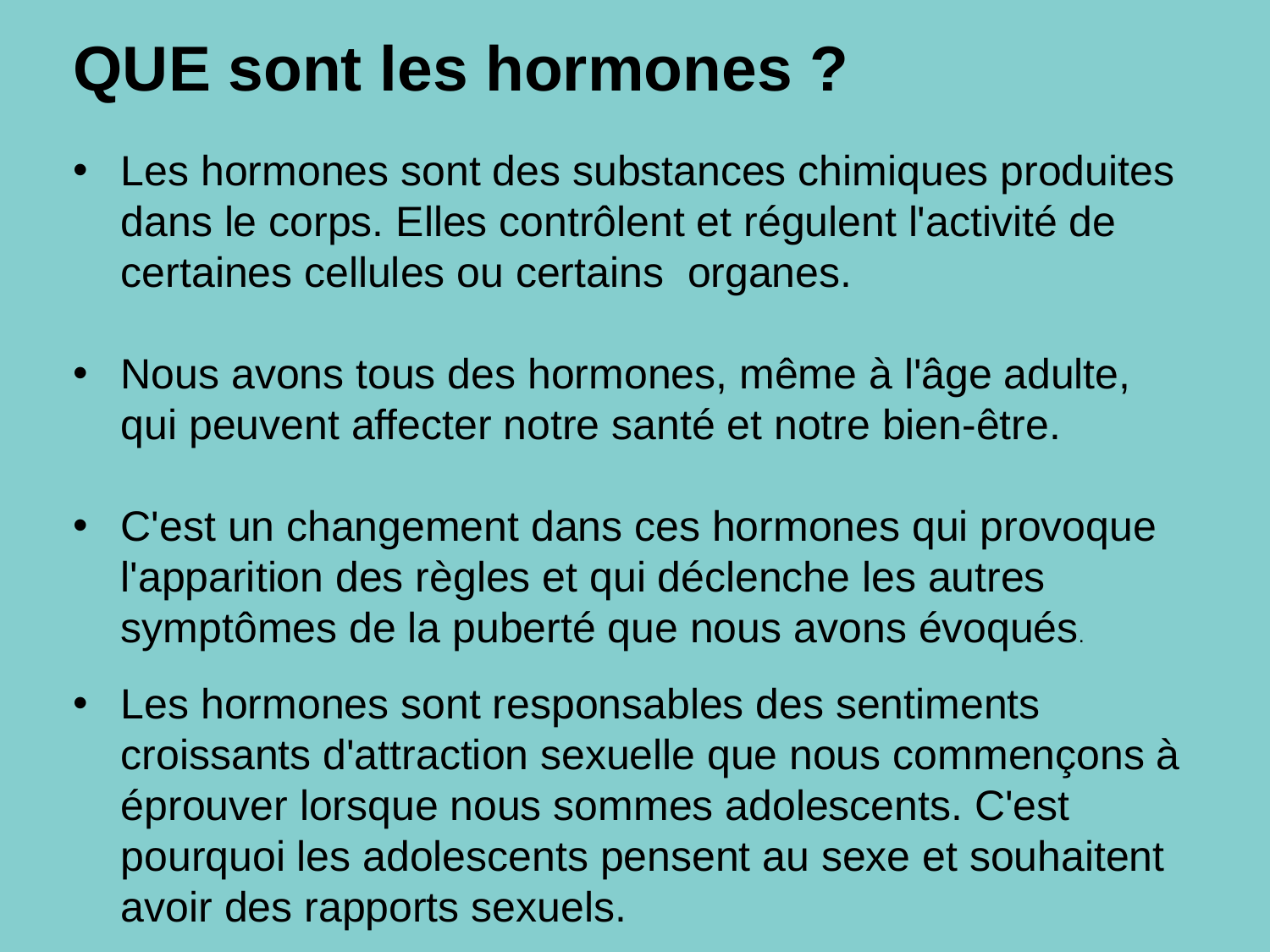

# QUE sont les hormones ?
Les hormones sont des substances chimiques produites dans le corps. Elles contrôlent et régulent l'activité de certaines cellules ou certains  organes.

Nous avons tous des hormones, même à l'âge adulte, qui peuvent affecter notre santé et notre bien-être.

C'est un changement dans ces hormones qui provoque l'apparition des règles et qui déclenche les autres symptômes de la puberté que nous avons évoqués.

Les hormones sont responsables des sentiments croissants d'attraction sexuelle que nous commençons à éprouver lorsque nous sommes adolescents. C'est pourquoi les adolescents pensent au sexe et souhaitent avoir des rapports sexuels.